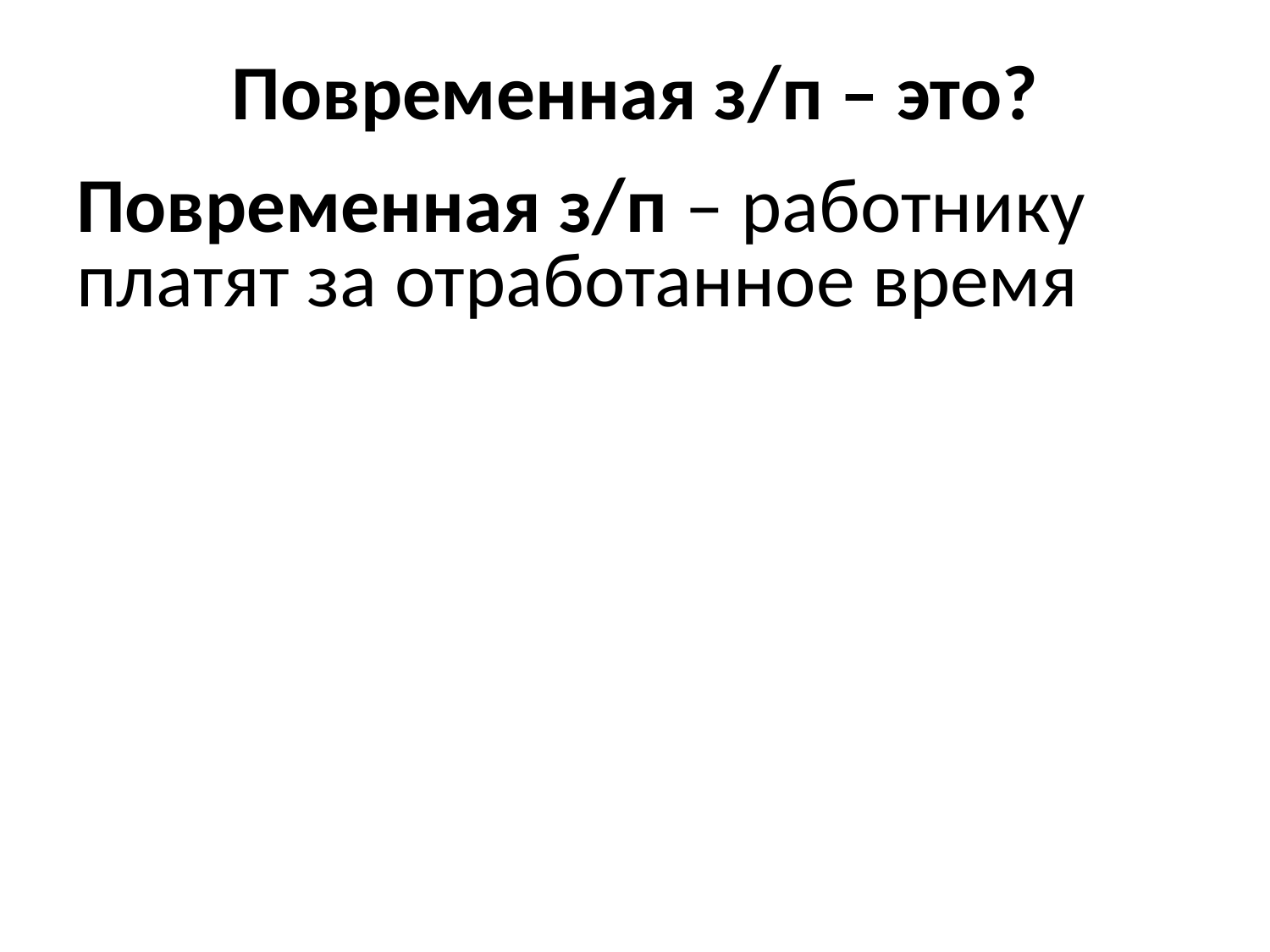

# Повременная з/п – это?
Повременная з/п – работнику платят за отработанное время